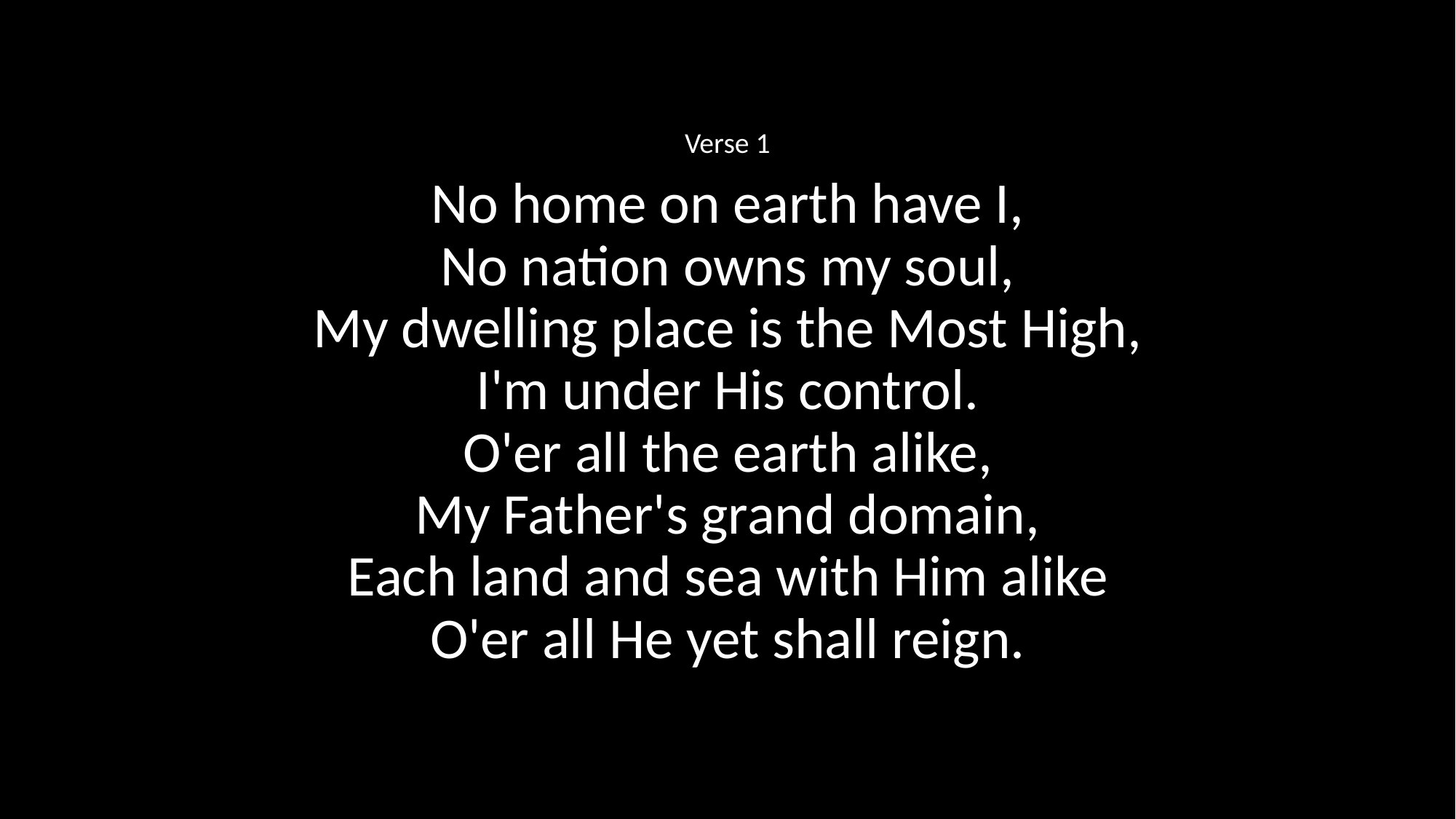

Verse 1
No home on earth have I,
No nation owns my soul,
My dwelling place is the Most High,
I'm under His control.
O'er all the earth alike,
My Father's grand domain,
Each land and sea with Him alike
O'er all He yet shall reign.